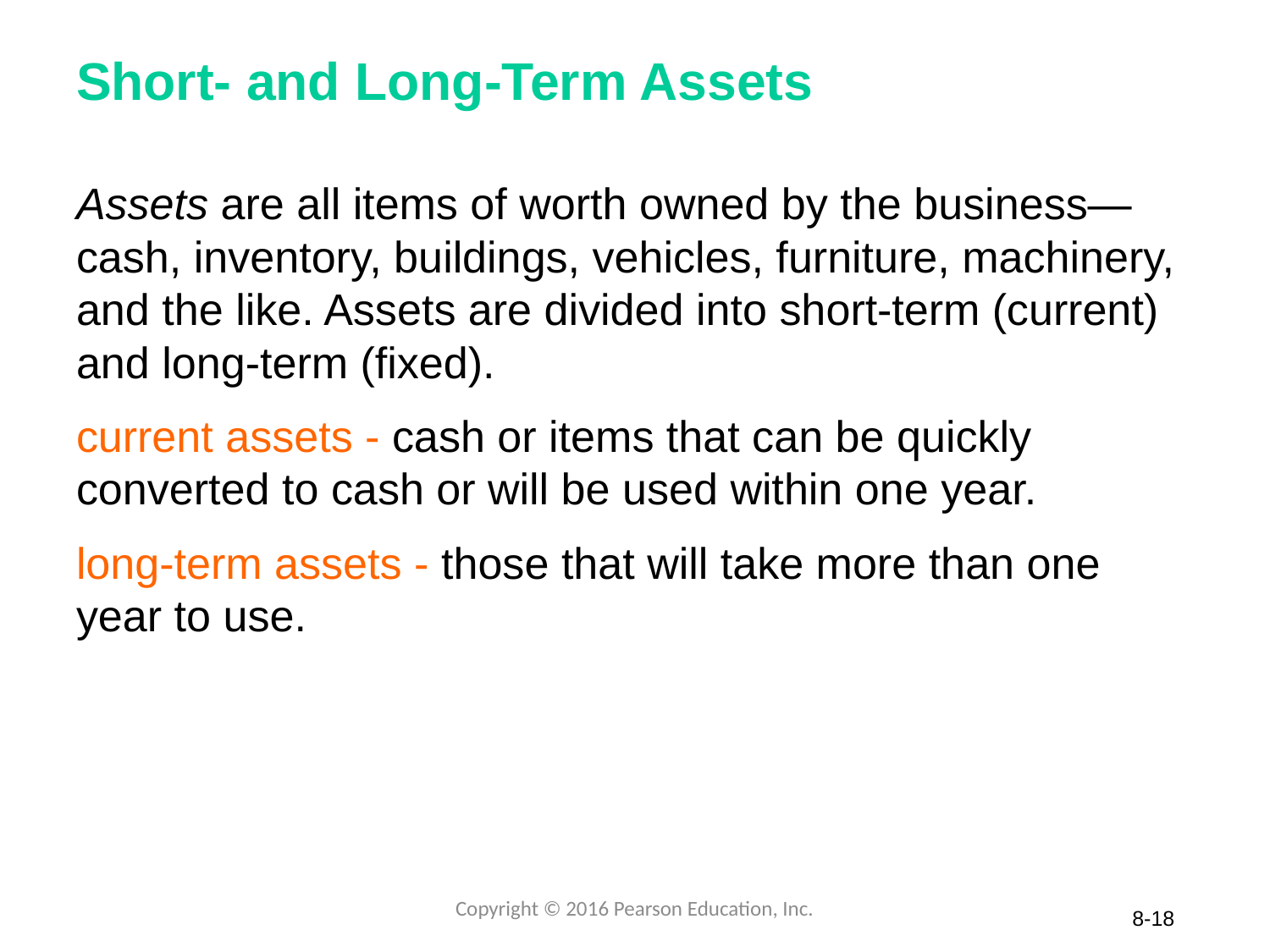

# Short- and Long-Term Assets
Assets are all items of worth owned by the business—cash, inventory, buildings, vehicles, furniture, machinery, and the like. Assets are divided into short-term (current) and long-term (fixed).

current assets - cash or items that can be quickly converted to cash or will be used within one year.

long-term assets - those that will take more than one year to use.
Copyright © 2016 Pearson Education, Inc.